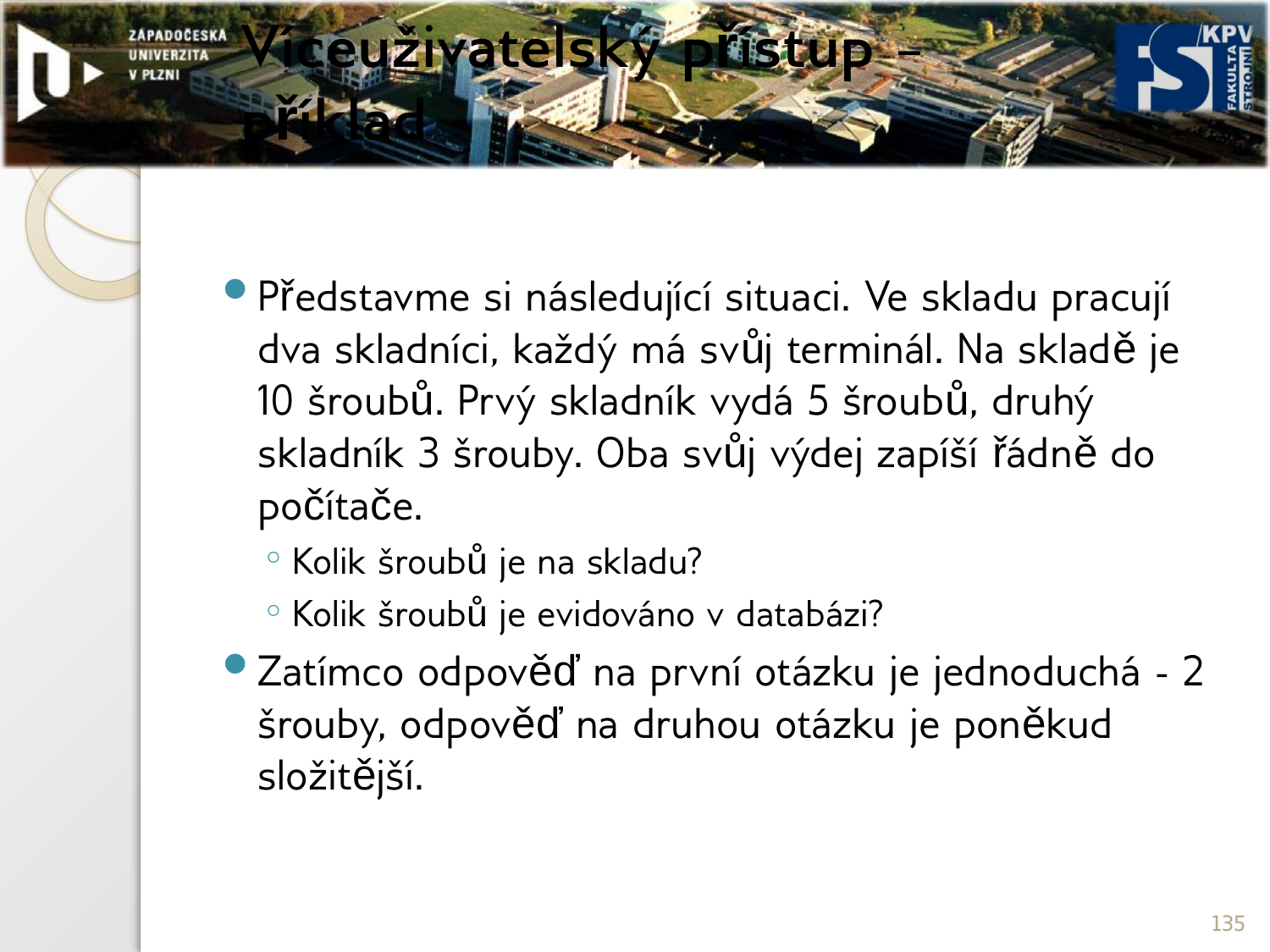

# Víceuživatelský přístup – příklad

Představme si následující situaci. Ve skladu pracují dva skladníci, každý má svůj terminál. Na skladě je 10 šroubů. Prvý skladník vydá 5 šroubů, druhý skladník 3 šrouby. Oba svůj výdej zapíší řádně do počítače.
Kolik šroubů je na skladu?
Kolik šroubů je evidováno v databázi?
Zatímco odpověď na první otázku je jednoduchá - 2 šrouby, odpověď na druhou otázku je poněkud složitější.

135